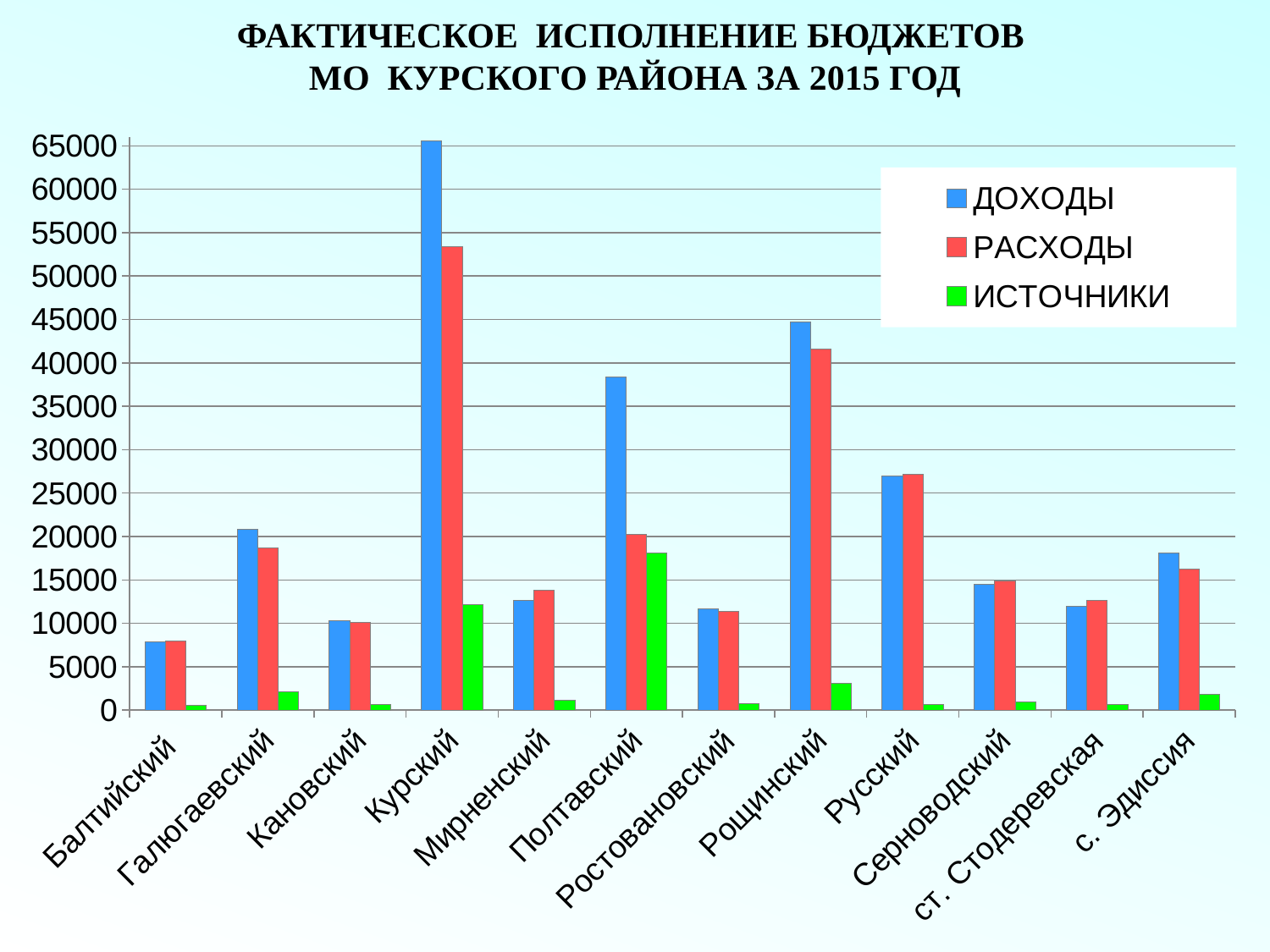

# ФАКТИЧЕСКОЕ  ИСПОЛНЕНИЕ БЮДЖЕТОВ МО  КУРСКОГО РАЙОНА ЗА 2015 ГОД

### Chart

| Category | ДОХОДЫ | РАСХОДЫ | ИСТОЧНИКИ |
|---|---|---|---|
| Балтийский  | 7898.49 | 7941.56 | 543.07 |
| Галюгаевский | 20783.52 | 18658.129999999986 | 2125.3900000000012 |
| Кановский | 10306.66 | 10152.5 | 654.16 |
| Курский | 65551.95 | 53413.47 | 12138.48 |
| Мирненский | 12594.949999999993 | 13778.41 | 1183.46 |
| Полтавский | 38393.24 | 20273.27 | 18119.97 |
| Ростовановский | 11620.65 | 11390.8 | 729.8499999999996 |
| Рощинский | 44708.61 | 41605.69 | 3102.92 |
| Русский | 26995.24 | 27138.85 | 643.61 |
| Серноводский | 14457.92 | 14860.09 | 902.1700000000004 |
| ст. Стодеревская | 11936.82 | 12615.16 | 678.3399999999996 |
| с. Эдиссия | 18060.77 | 16254.140000000007 | 1806.6299999999999 |